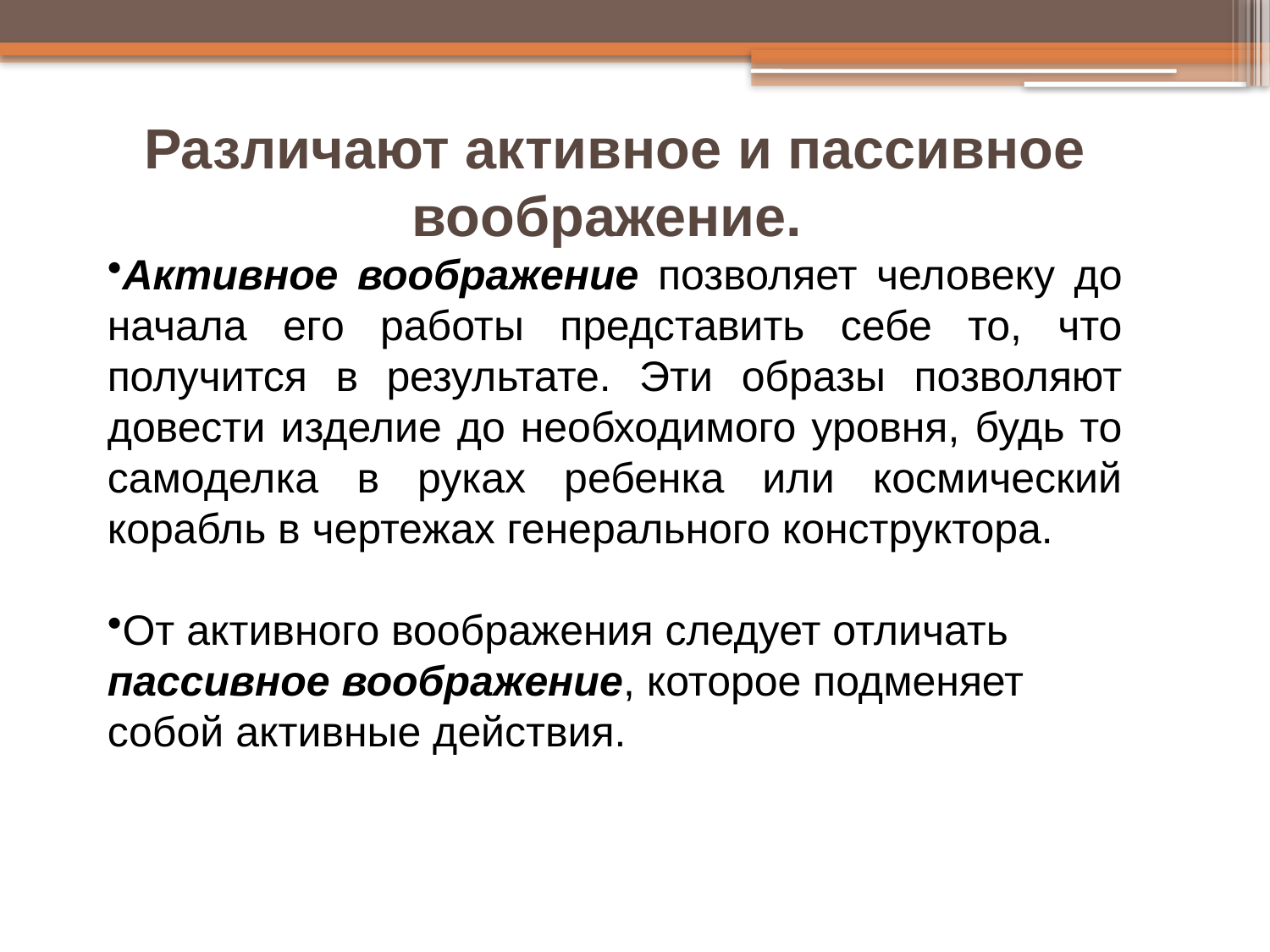

Различают активное и пассивное воображение.
Активное воображение позволяет человеку до начала его работы представить себе то, что получится в результате. Эти образы позволяют довести изделие до необходимого уровня, будь то самоделка в руках ребенка или космический корабль в чертежах генерального конструктора.

От активного воображения следует отличать пассивное воображение, которое подменяет собой активные действия.